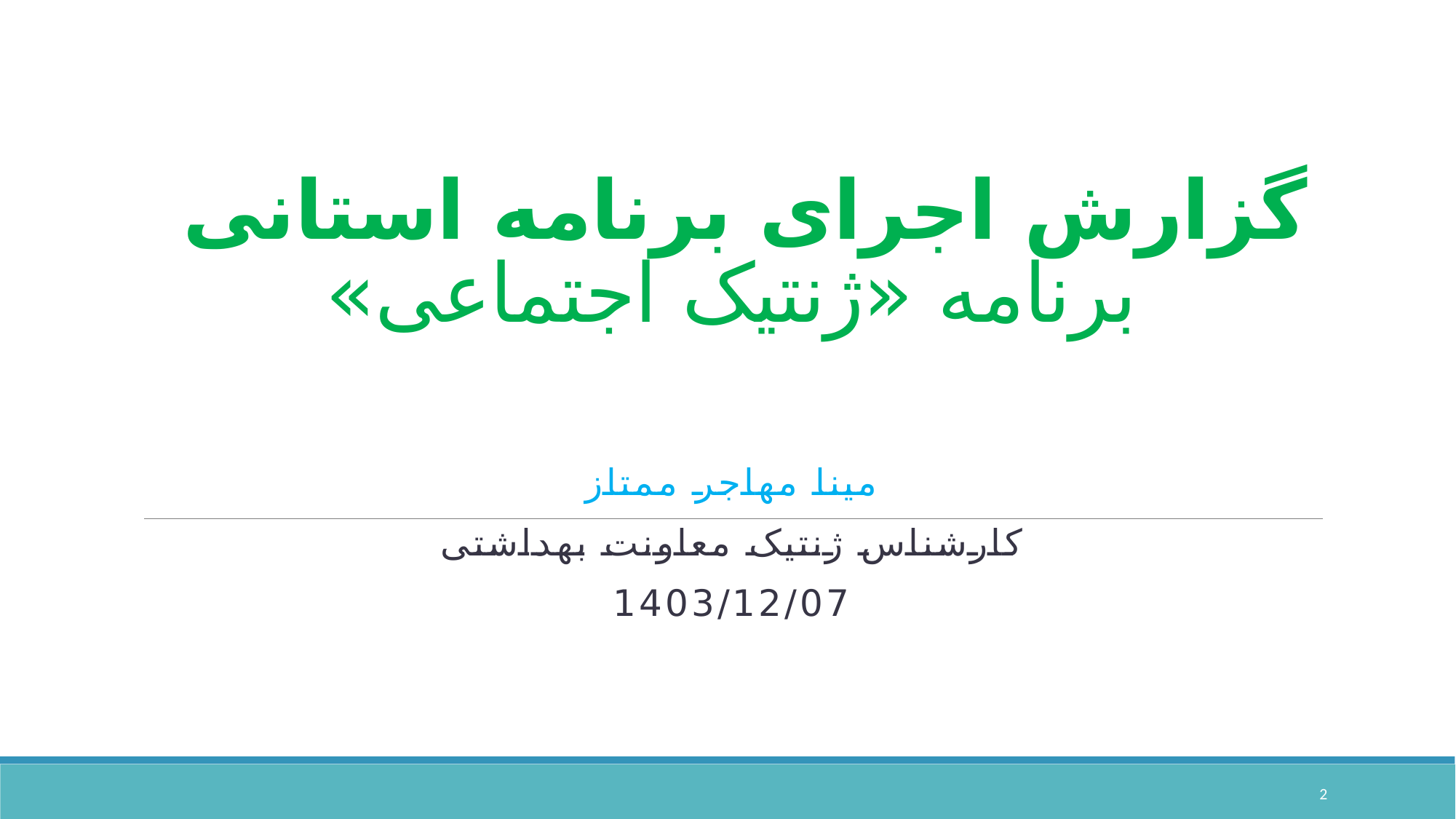

# گزارش اجرای برنامه استانی برنامه «ژنتیک اجتماعی»
مینا مهاجر ممتاز
کارشناس ژنتیک معاونت بهداشتی
1403/12/07
2